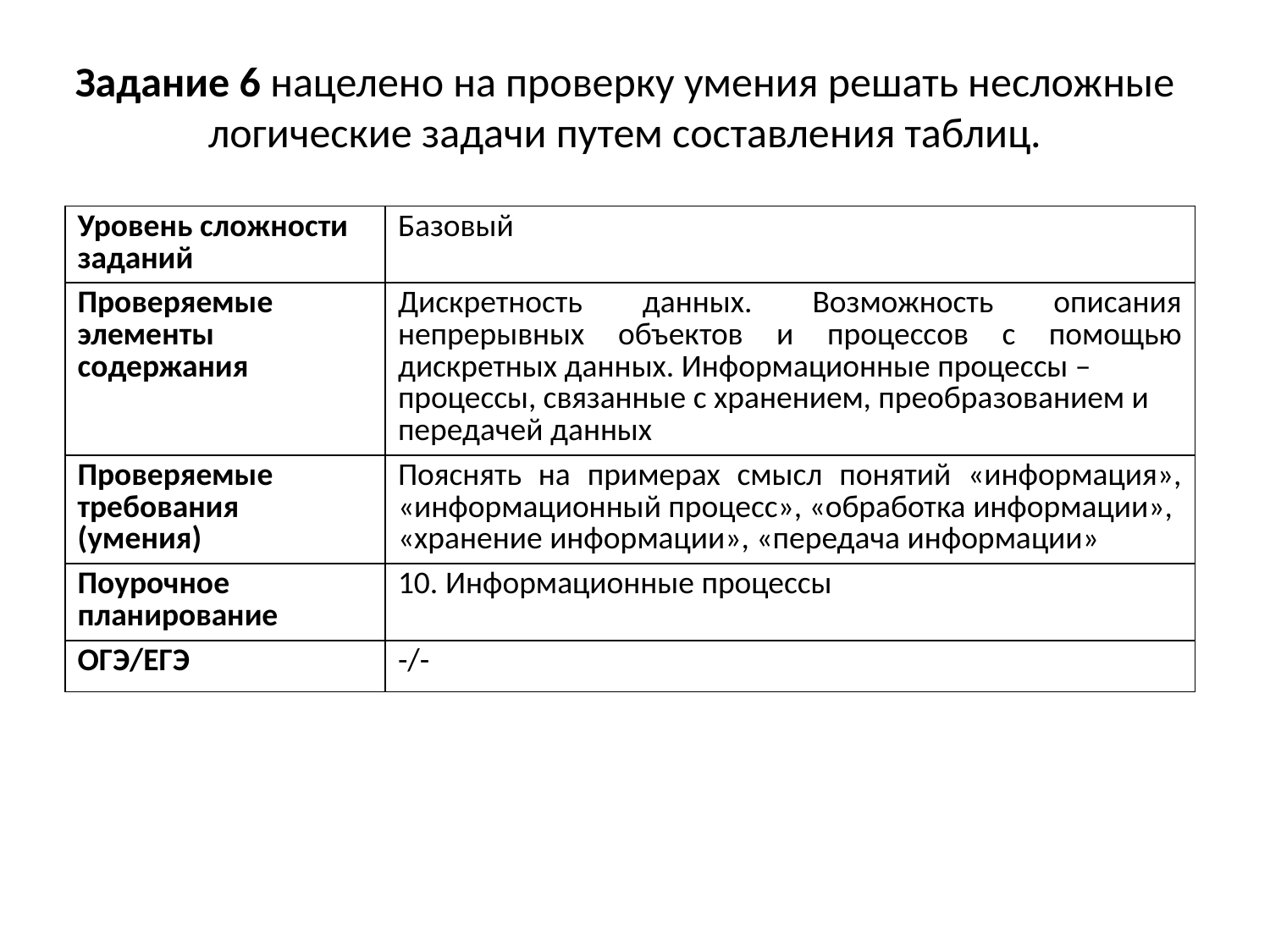

# Задание 6 нацелено на проверку умения решать несложные логические задачи путем составления таблиц.
| Уровень сложности заданий | Базовый |
| --- | --- |
| Проверяемые элементы содержания | Дискретность данных. Возможность описания непрерывных объектов и процессов с помощью дискретных данных. Информационные процессы – процессы, связанные с хранением, преобразованием и передачей данных |
| Проверяемые требования (умения) | Пояснять на примерах смысл понятий «информация», «информационный процесс», «обработка информации», «хранение информации», «передача информации» |
| Поурочное планирование | 10. Информационные процессы |
| ОГЭ/ЕГЭ | -/- |